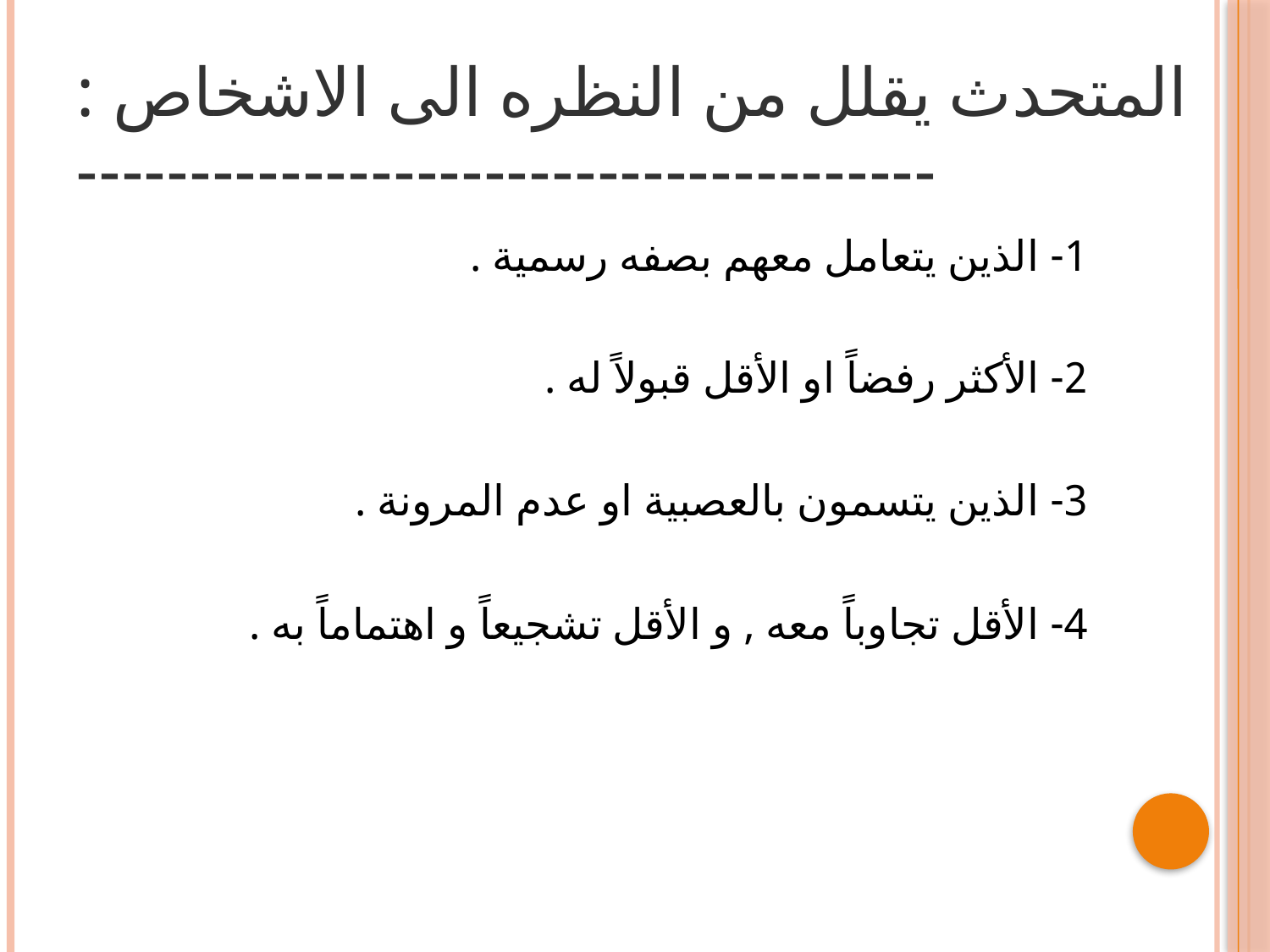

# المتحدث يقلل من النظره الى الاشخاص : --------------------------------------
1- الذين يتعامل معهم بصفه رسمية .

2- الأكثر رفضاً او الأقل قبولاً له .

3- الذين يتسمون بالعصبية او عدم المرونة .

4- الأقل تجاوباً معه , و الأقل تشجيعاً و اهتماماً به .